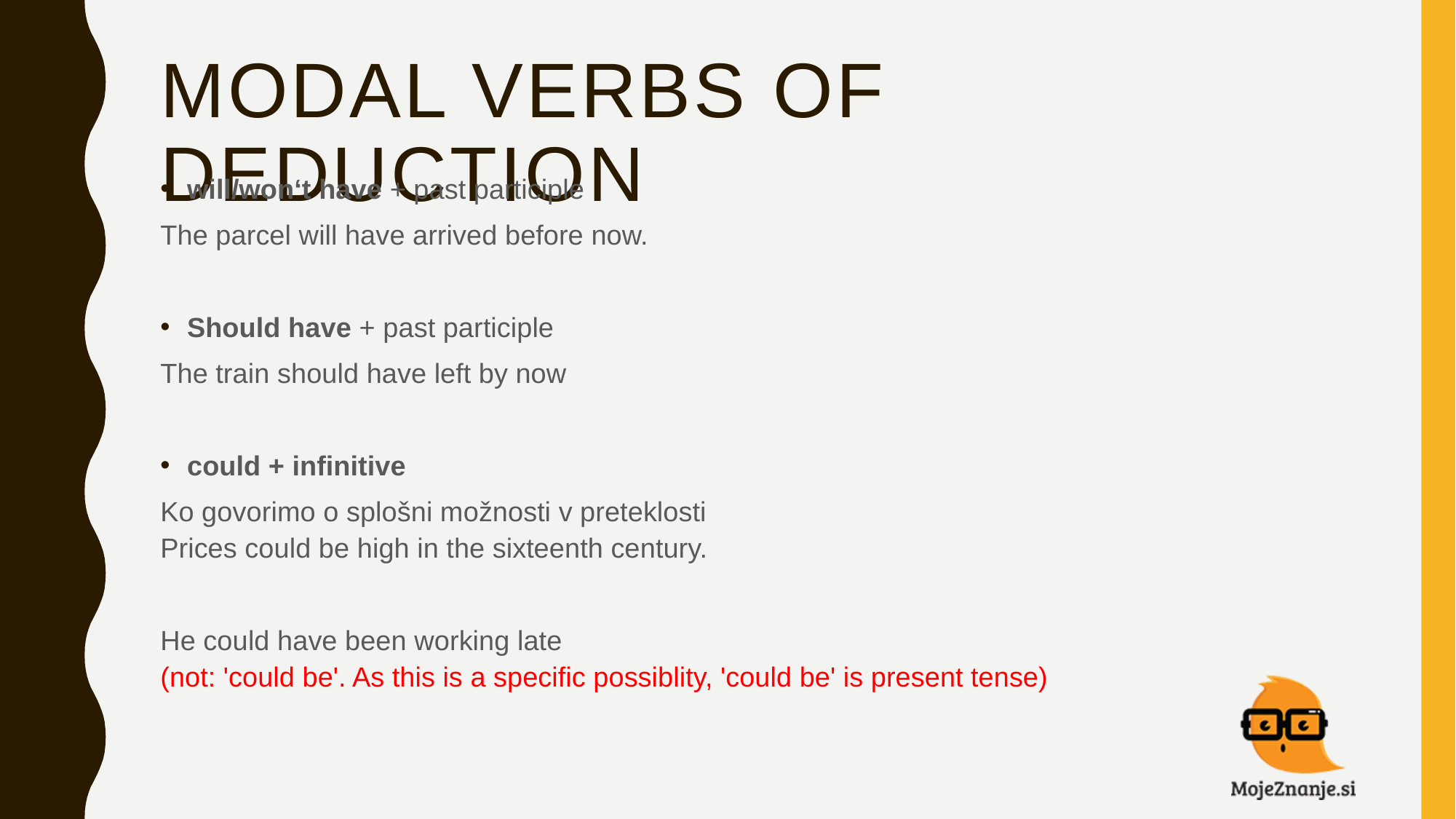

# MODAL VERBS OF DEDUCTION
will/won‘t have + past participle
The parcel will have arrived before now.

Should have + past participle
The train should have left by now

could + infinitive
Ko govorimo o splošni možnosti v preteklosti
Prices could be high in the sixteenth century.

He could have been working late
(not: 'could be'. As this is a specific possiblity, 'could be' is present tense)